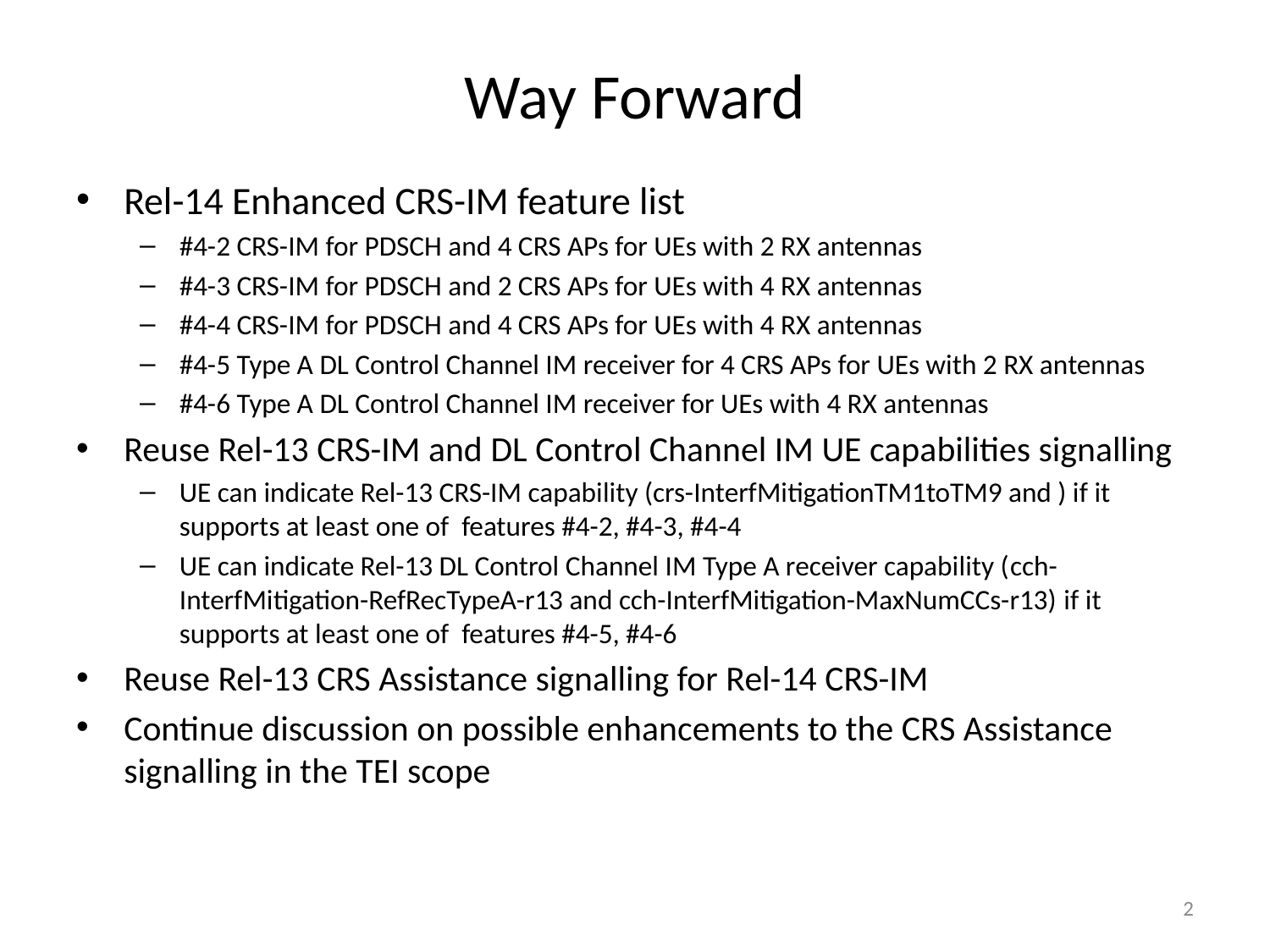

# Way Forward
Rel-14 Enhanced CRS-IM feature list
#4-2 CRS-IM for PDSCH and 4 CRS APs for UEs with 2 RX antennas
#4-3 CRS-IM for PDSCH and 2 CRS APs for UEs with 4 RX antennas
#4-4 CRS-IM for PDSCH and 4 CRS APs for UEs with 4 RX antennas
#4-5 Type A DL Control Channel IM receiver for 4 CRS APs for UEs with 2 RX antennas
#4-6 Type A DL Control Channel IM receiver for UEs with 4 RX antennas
Reuse Rel-13 CRS-IM and DL Control Channel IM UE capabilities signalling
UE can indicate Rel-13 CRS-IM capability (crs-InterfMitigationTM1toTM9 and ) if it supports at least one of  features #4-2, #4-3, #4-4
UE can indicate Rel-13 DL Control Channel IM Type A receiver capability (cch-InterfMitigation-RefRecTypeA-r13 and cch-InterfMitigation-MaxNumCCs-r13) if it supports at least one of  features #4-5, #4-6
Reuse Rel-13 CRS Assistance signalling for Rel-14 CRS-IM
Continue discussion on possible enhancements to the CRS Assistance signalling in the TEI scope
2